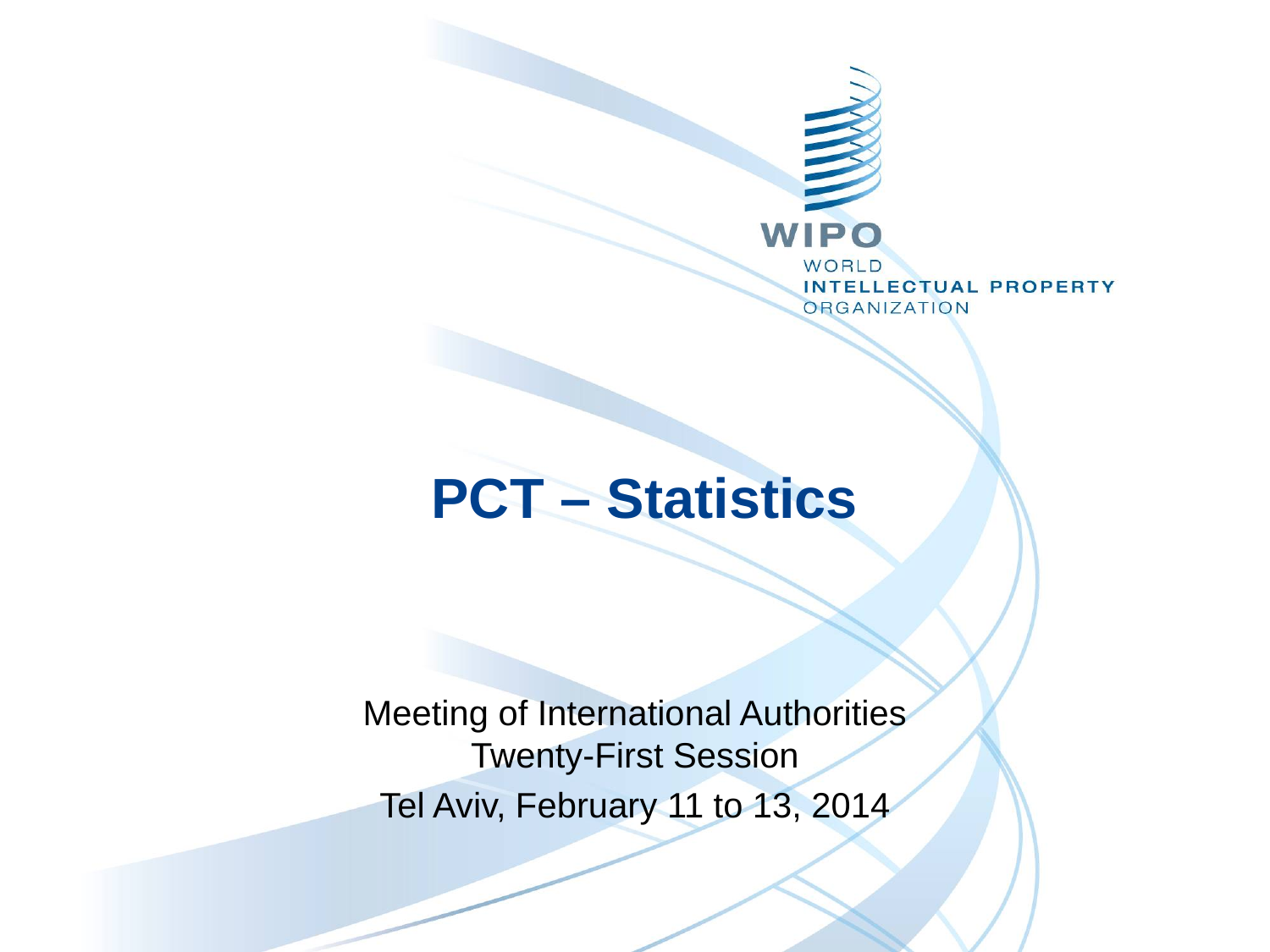

# PCT – Statistics
Meeting of International Authorities
Twenty-First Session
Tel Aviv, February 11 to 13, 2014